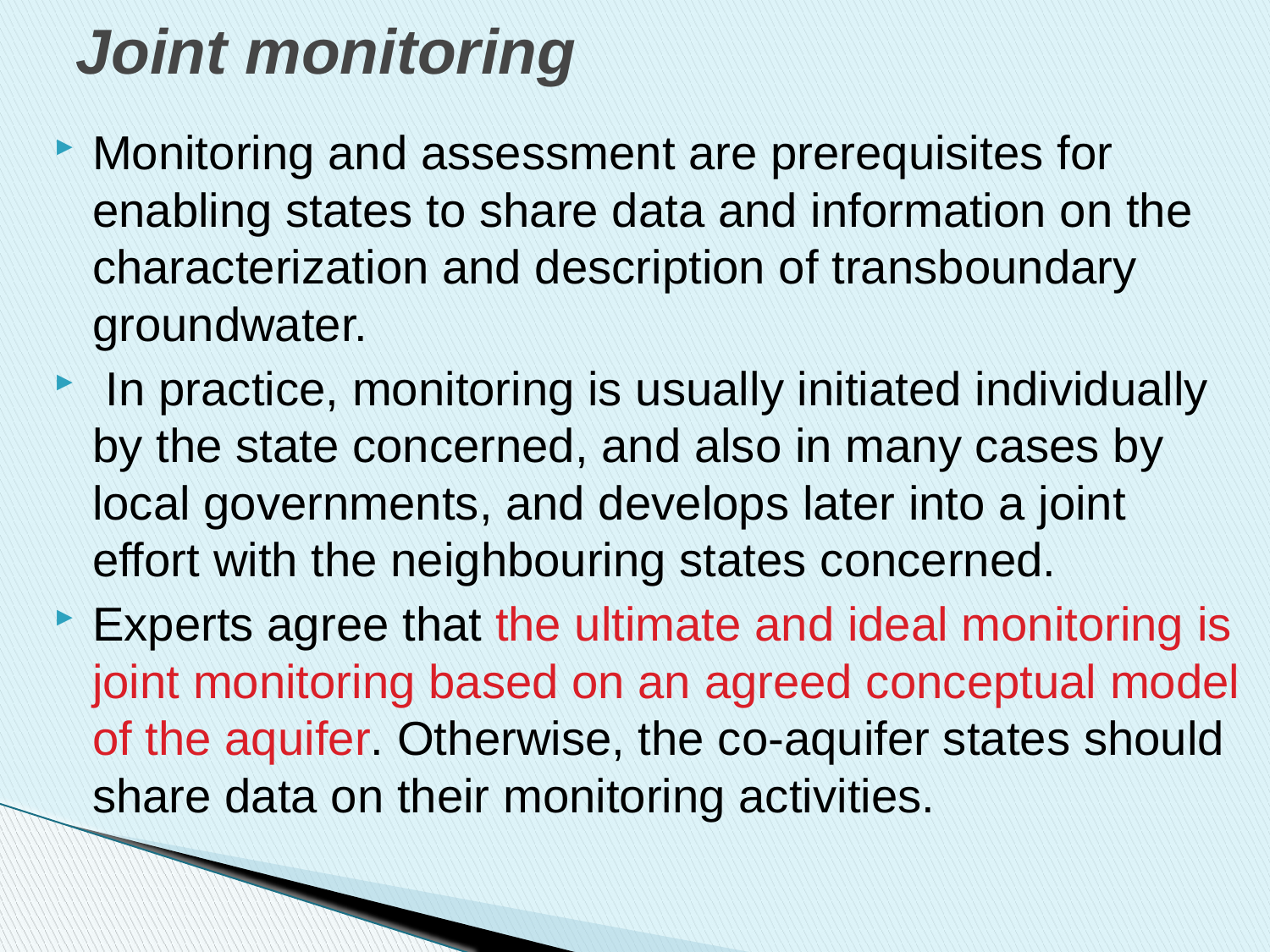

# Joint monitoring
Monitoring and assessment are prerequisites for enabling states to share data and information on the characterization and description of transboundary groundwater.
 In practice, monitoring is usually initiated individually by the state concerned, and also in many cases by local governments, and develops later into a joint effort with the neighbouring states concerned.
Experts agree that the ultimate and ideal monitoring is joint monitoring based on an agreed conceptual model of the aquifer. Otherwise, the co-aquifer states should share data on their monitoring activities.